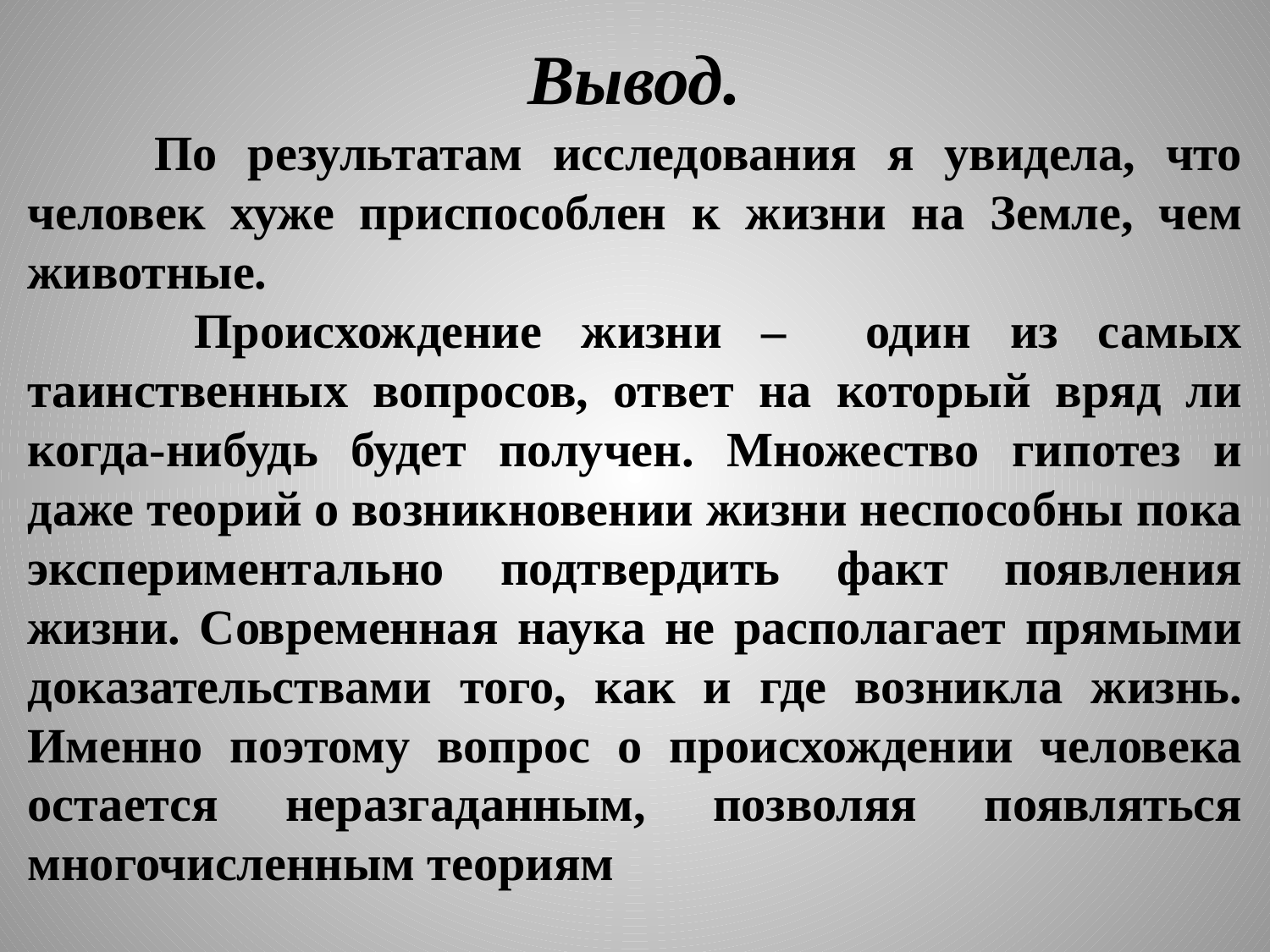

# Вывод.
	По результатам исследования я увидела, что человек хуже приспособлен к жизни на Земле, чем животные.
	 Происхождение жизни –  один из самых таинственных вопросов, ответ на который вряд ли когда-нибудь будет получен. Множество гипотез и даже теорий о возникновении жизни неспособны пока экспериментально подтвердить факт появления жизни. Современная наука не располагает прямыми доказательствами того, как и где возникла жизнь. Именно поэтому вопрос о происхождении человека остается неразгаданным, позволяя появляться многочисленным теориям